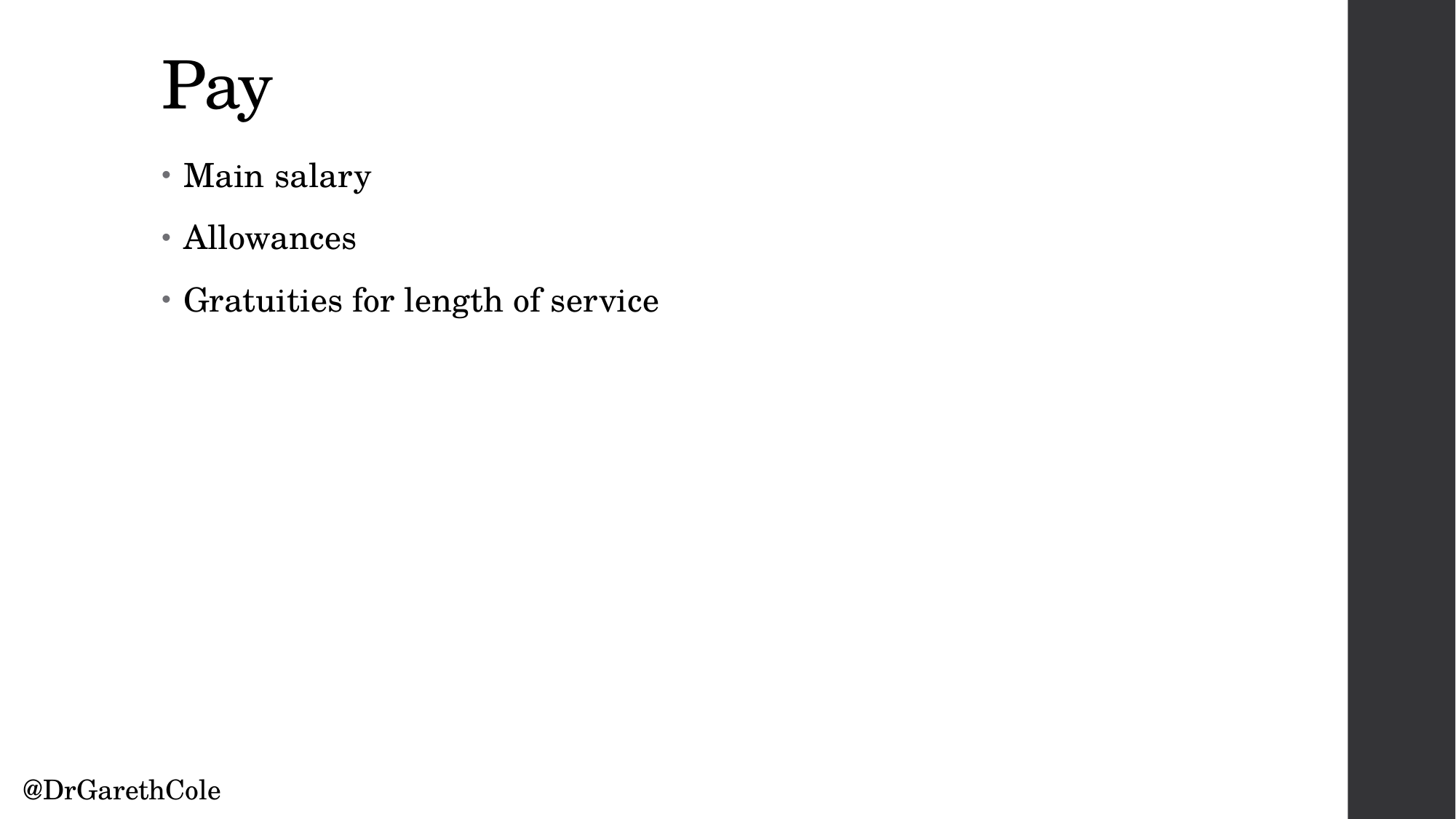

# Pay
Main salary
Allowances
Gratuities for length of service
@DrGarethCole